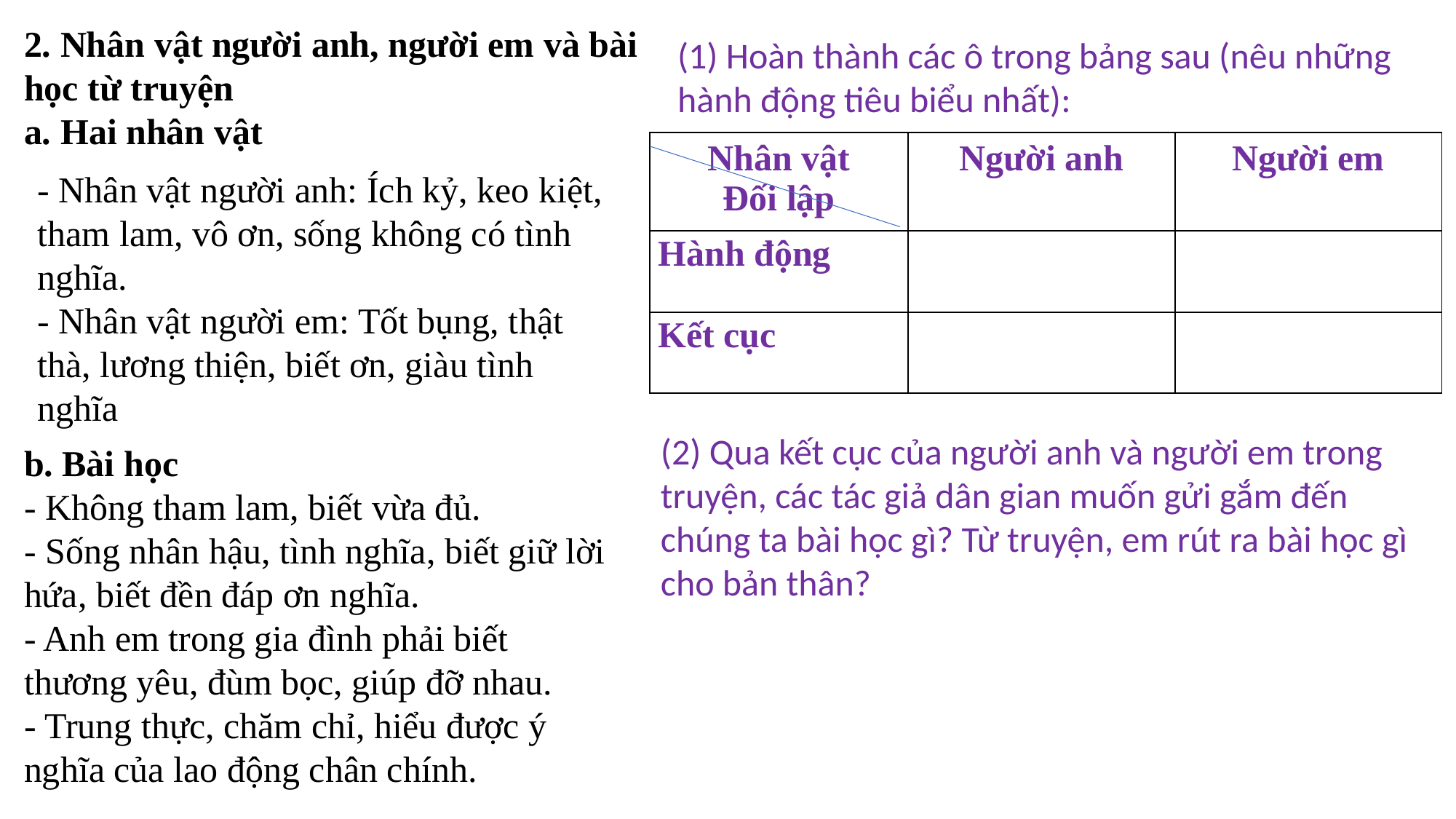

2. Nhân vật người anh, người em và bài học từ truyện
a. Hai nhân vật

(1) Hoàn thành các ô trong bảng sau (nêu những hành động tiêu biểu nhất):

| Nhân vật Đối lập | Người anh | Người em |
| --- | --- | --- |
| Hành động |  |  |
| Kết cục |  |  |
- Nhân vật người anh: Ích kỷ, keo kiệt, tham lam, vô ơn, sống không có tình nghĩa.
- Nhân vật người em: Tốt bụng, thật thà, lương thiện, biết ơn, giàu tình nghĩa

(2) Qua kết cục của người anh và người em trong truyện, các tác giả dân gian muốn gửi gắm đến chúng ta bài học gì? Từ truyện, em rút ra bài học gì cho bản thân?

b. Bài học
- Không tham lam, biết vừa đủ.
- Sống nhân hậu, tình nghĩa, biết giữ lời hứa, biết đền đáp ơn nghĩa.
- Anh em trong gia đình phải biết thương yêu, đùm bọc, giúp đỡ nhau.
- Trung thực, chăm chỉ, hiểu được ý nghĩa của lao động chân chính.